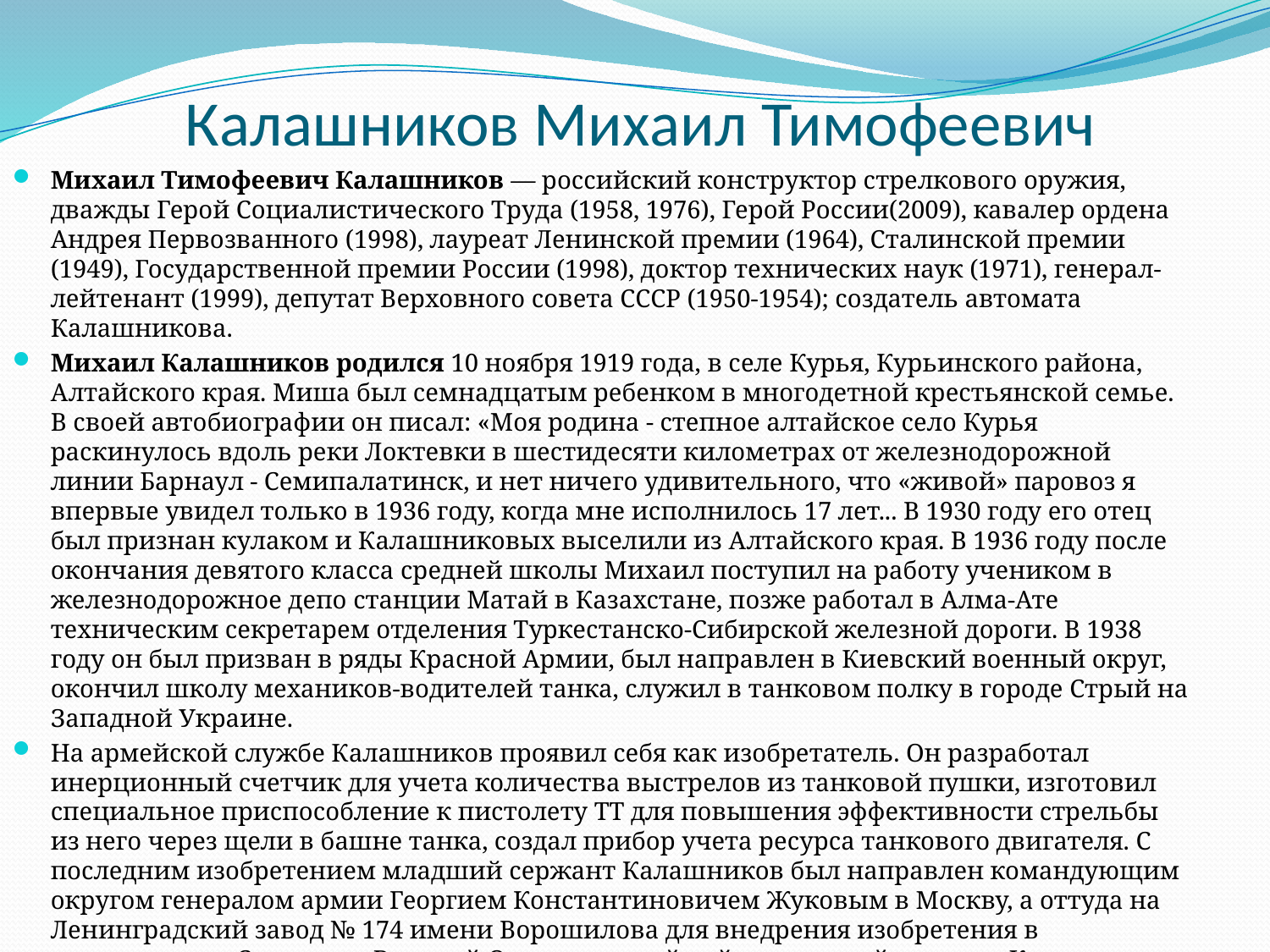

# Калашников Михаил Тимофеевич
Михаил Тимофеевич Калашников — российский конструктор стрелкового оружия, дважды Герой Социалистического Труда (1958, 1976), Герой России(2009), кавалер ордена Андрея Первозванного (1998), лауреат Ленинской премии (1964), Сталинской премии (1949), Государственной премии России (1998), доктор технических наук (1971), генерал-лейтенант (1999), депутат Верховного совета СССР (1950-1954); создатель автомата Калашникова.
Михаил Калашников родился 10 ноября 1919 года, в селе Курья, Курьинского района, Алтайского края. Миша был семнадцатым ребенком в многодетной крестьянской семье. В своей автобиографии он писал: «Моя родина - степное алтайское село Курья раскинулось вдоль реки Локтевки в шестидесяти километрах от железнодорожной линии Барнаул - Семипалатинск, и нет ничего удивительного, что «живой» паровоз я впервые увидел только в 1936 году, когда мне исполнилось 17 лет... В 1930 году его отец был признан кулаком и Калашниковых выселили из Алтайского края. В 1936 году после окончания девятого класса средней школы Михаил поступил на работу учеником в железнодорожное депо станции Матай в Казахстане, позже работал в Алма-Ате техническим секретарем отделения Туркестанско-Сибирской железной дороги. В 1938 году он был призван в ряды Красной Армии, был направлен в Киевский военный округ, окончил школу механиков-водителей танка, служил в танковом полку в городе Стрый на Западной Украине.
На армейской службе Калашников проявил себя как изобретатель. Он разработал инерционный счетчик для учета количества выстрелов из танковой пушки, изготовил специальное приспособление к пистолету ТТ для повышения эффективности стрельбы из него через щели в башне танка, создал прибор учета ресурса танкового двигателя. С последним изобретением младший сержант Калашников был направлен командующим округом генералом армии Георгием Константиновичем Жуковым в Москву, а оттуда на Ленинградский завод № 174 имени Ворошилова для внедрения изобретения в производство. С началом Великой Отечественной войны старший сержант Калашников участвовал в боях как командир танка. В октябре 1941 года в боях под Брянском он был тяжело ранен и контужен.